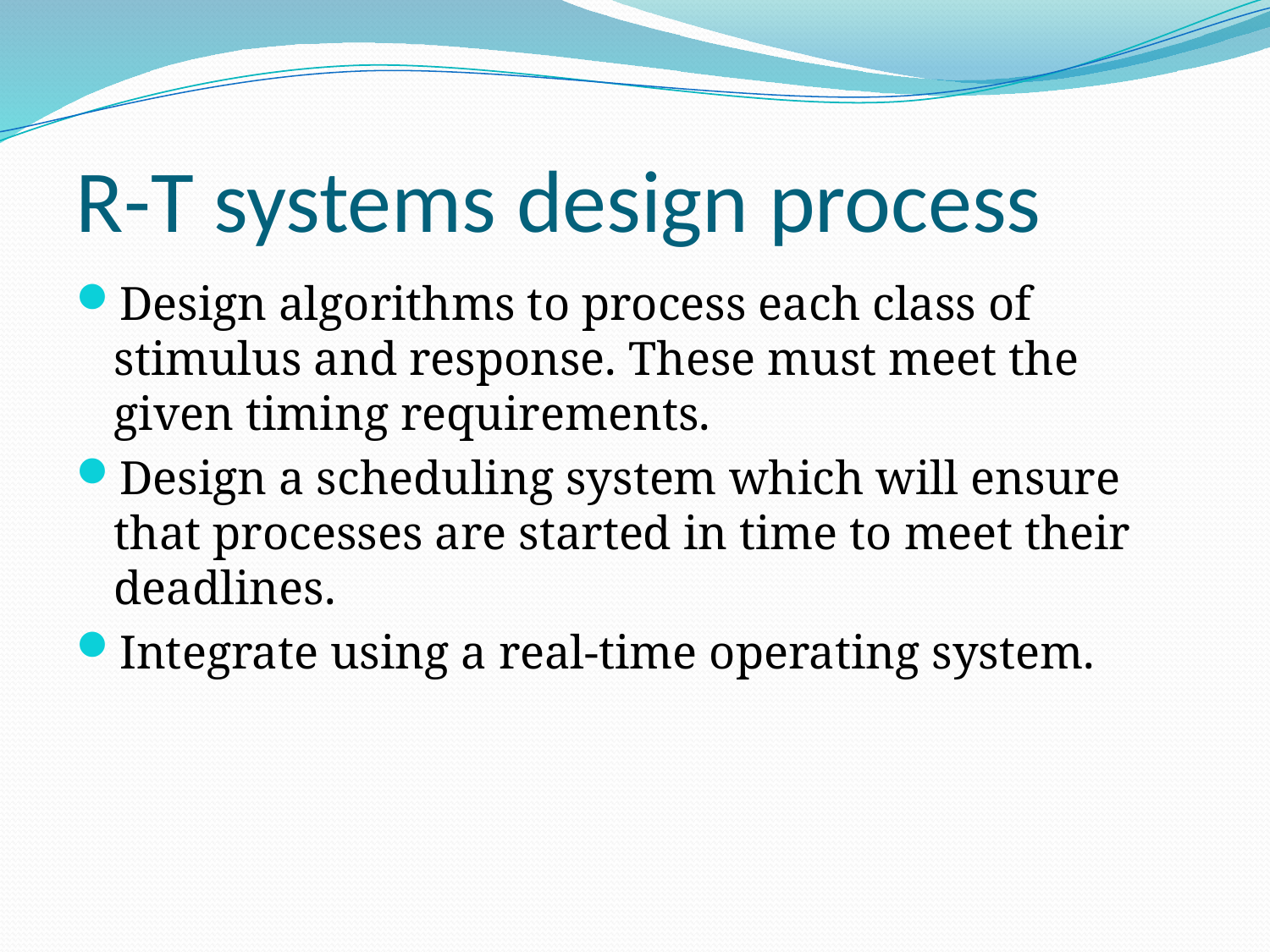

# R-T systems design process
Design algorithms to process each class of stimulus and response. These must meet the given timing requirements.
Design a scheduling system which will ensure that processes are started in time to meet their deadlines.
Integrate using a real-time operating system.